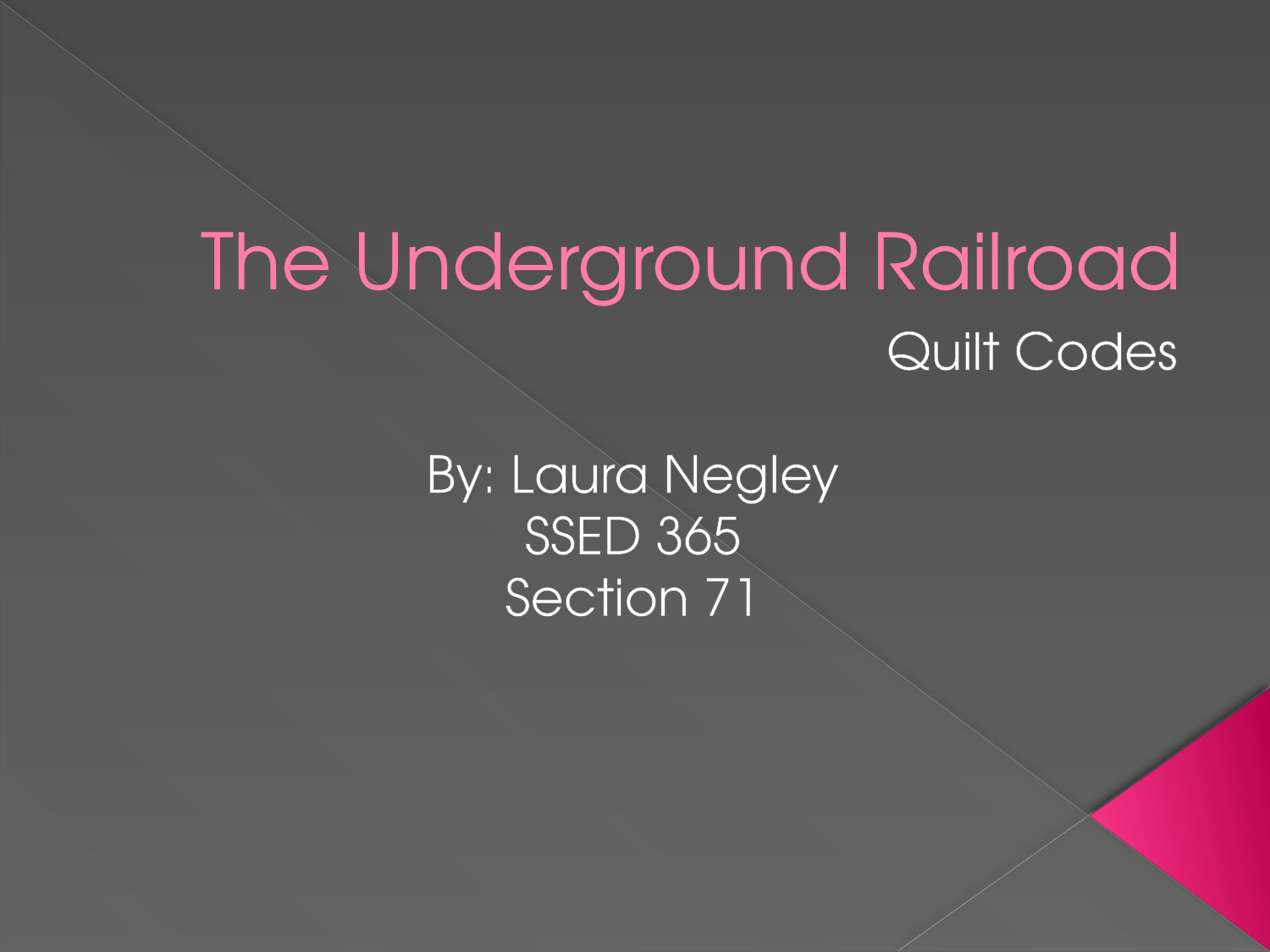

# The Underground Railroad
 Quilt Codes

By: Laura Negley
SSED 365
Section 71